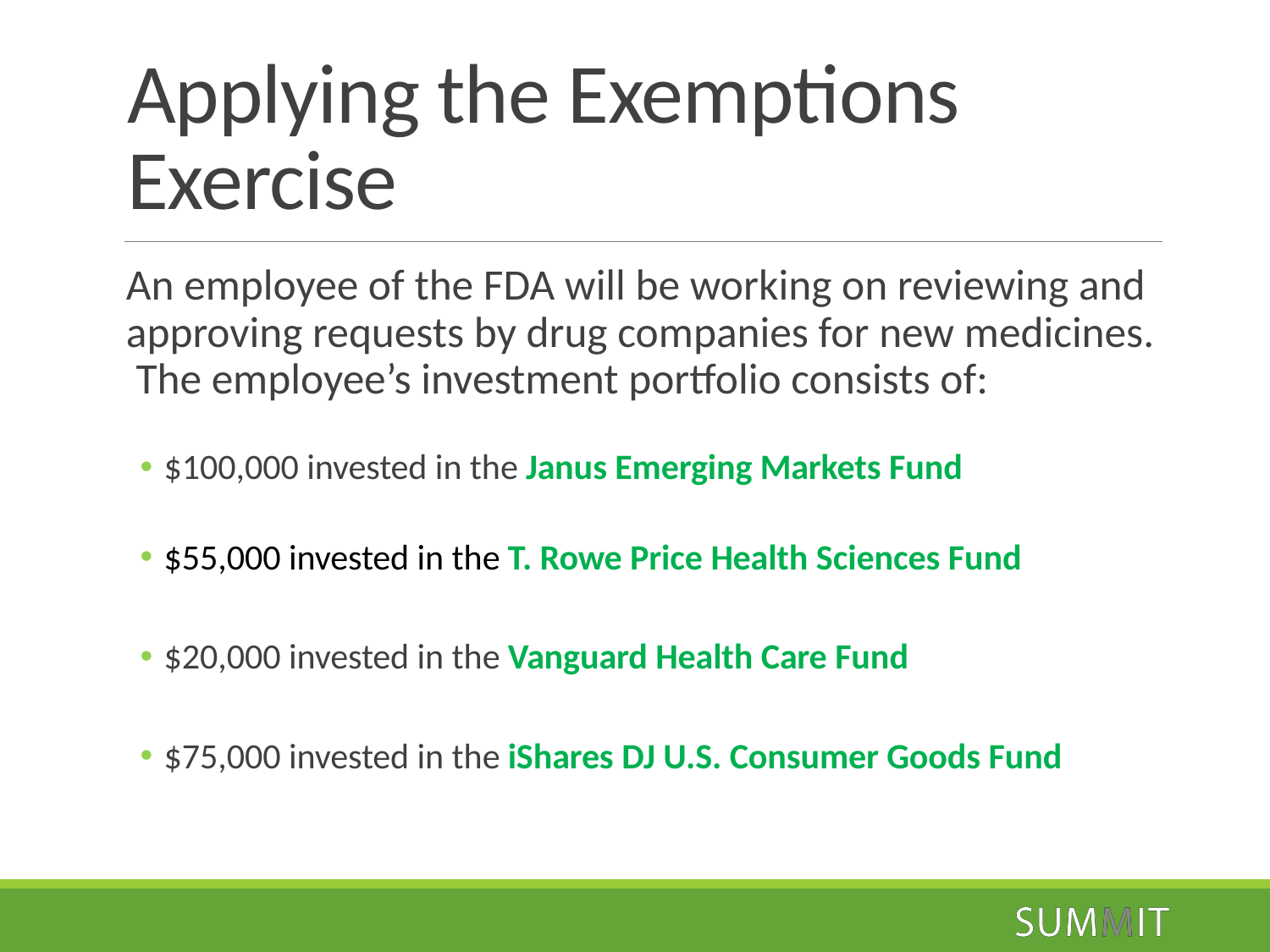

# Applying the Exemptions Exercise
An employee of the FDA will be working on reviewing and approving requests by drug companies for new medicines.  The employee’s investment portfolio consists of:

$100,000 invested in the Janus Emerging Markets Fund

$55,000 invested in the T. Rowe Price Health Sciences Fund

$20,000 invested in the Vanguard Health Care Fund

$75,000 invested in the iShares DJ U.S. Consumer Goods Fund